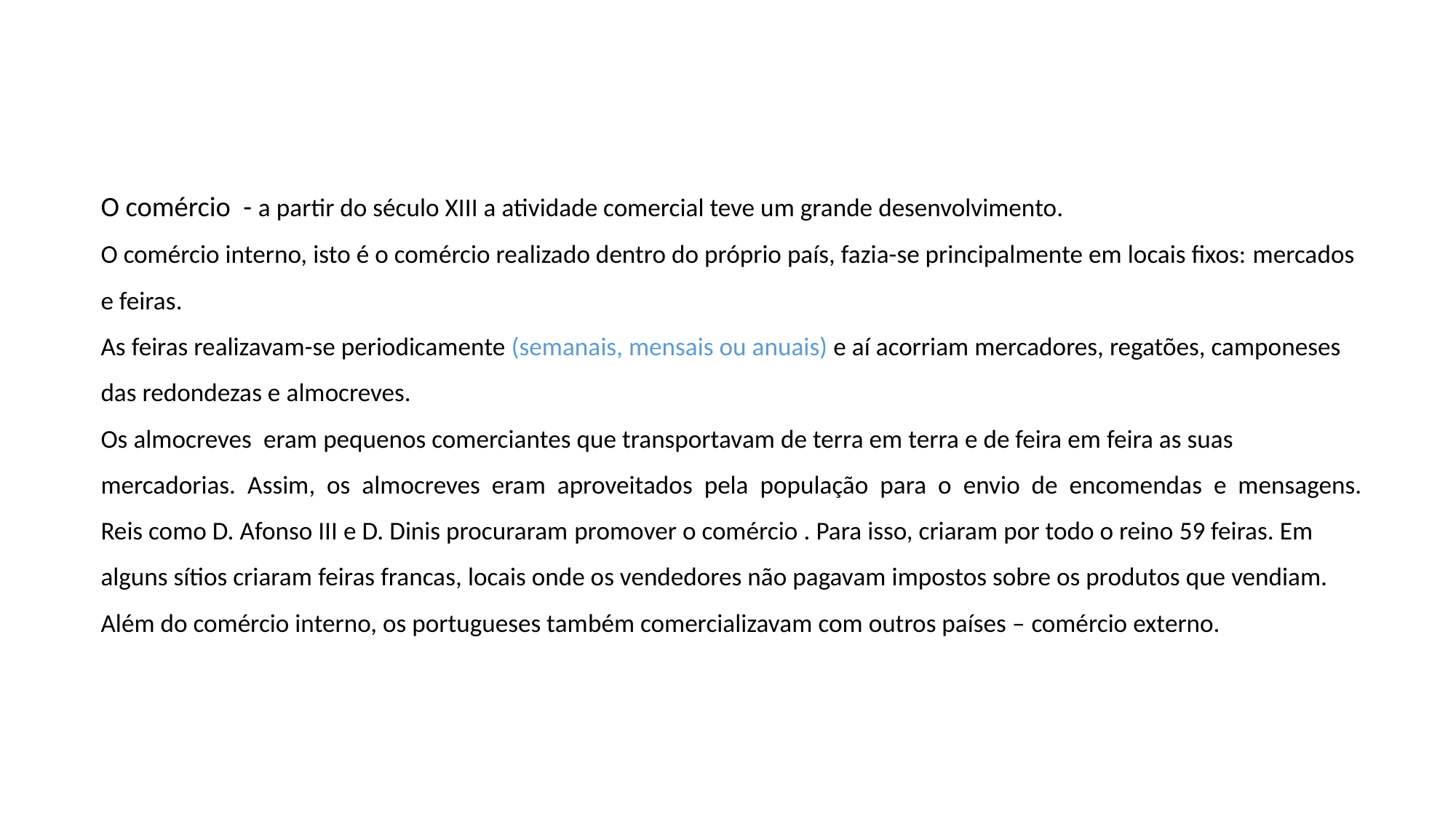

# O comércio  - a partir do século XIII a atividade comercial teve um grande desenvolvimento. O comércio interno, isto é o comércio realizado dentro do próprio país, fazia-se principalmente em locais fixos: mercados e feiras. As feiras realizavam-se periodicamente (semanais, mensais ou anuais) e aí acorriam mercadores, regatões, camponeses das redondezas e almocreves. Os almocreves  eram pequenos comerciantes que transportavam de terra em terra e de feira em feira as suas mercadorias.  Assim,  os  almocreves  eram  aproveitados  pela  população  para  o  envio  de  encomendas  e  mensagens. Reis como D. Afonso III e D. Dinis procuraram promover o comércio . Para isso, criaram por todo o reino 59 feiras. Em alguns sítios criaram feiras francas, locais onde os vendedores não pagavam impostos sobre os produtos que vendiam. Além do comércio interno, os portugueses também comercializavam com outros países – comércio externo.